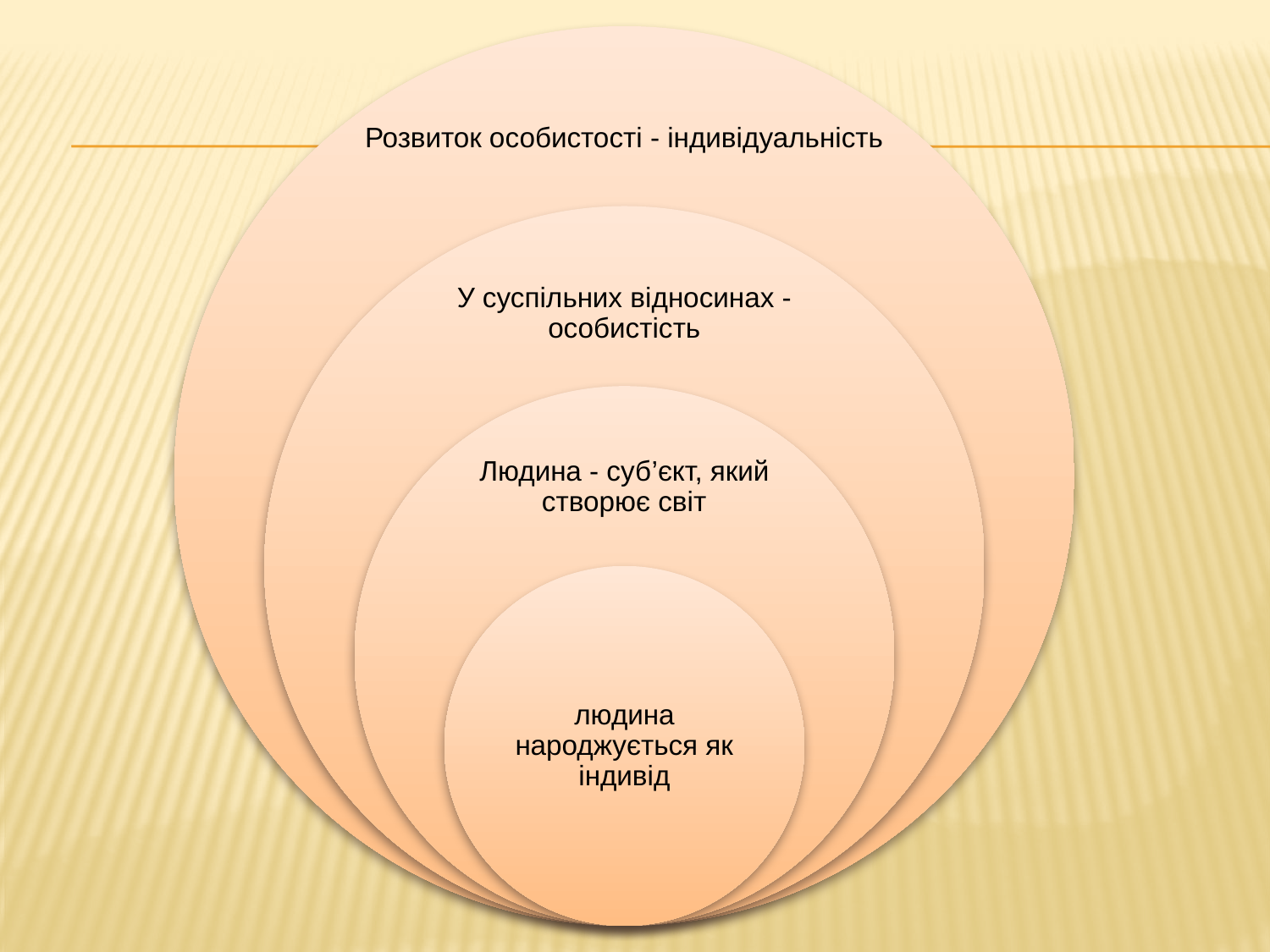

Розвиток особистості - індивідуальність
У суспільних відносинах - особистість
Людина - суб’єкт, який створює світ
людина народжується як індивід